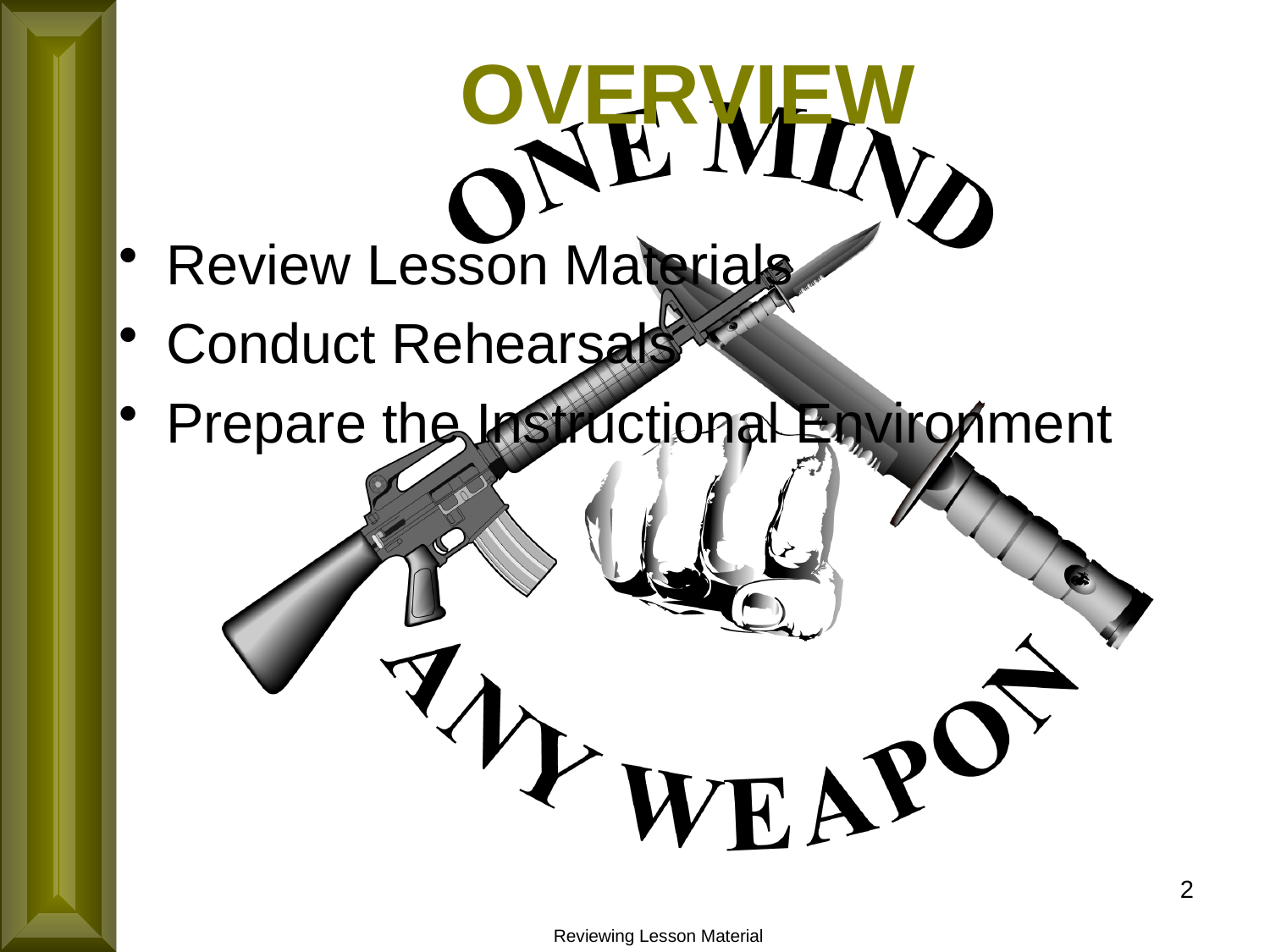

# OVERVIEW
Review Lesson Materials
Conduct Rehearsals
Prepare the Instructional Environment
2
Reviewing Lesson Material